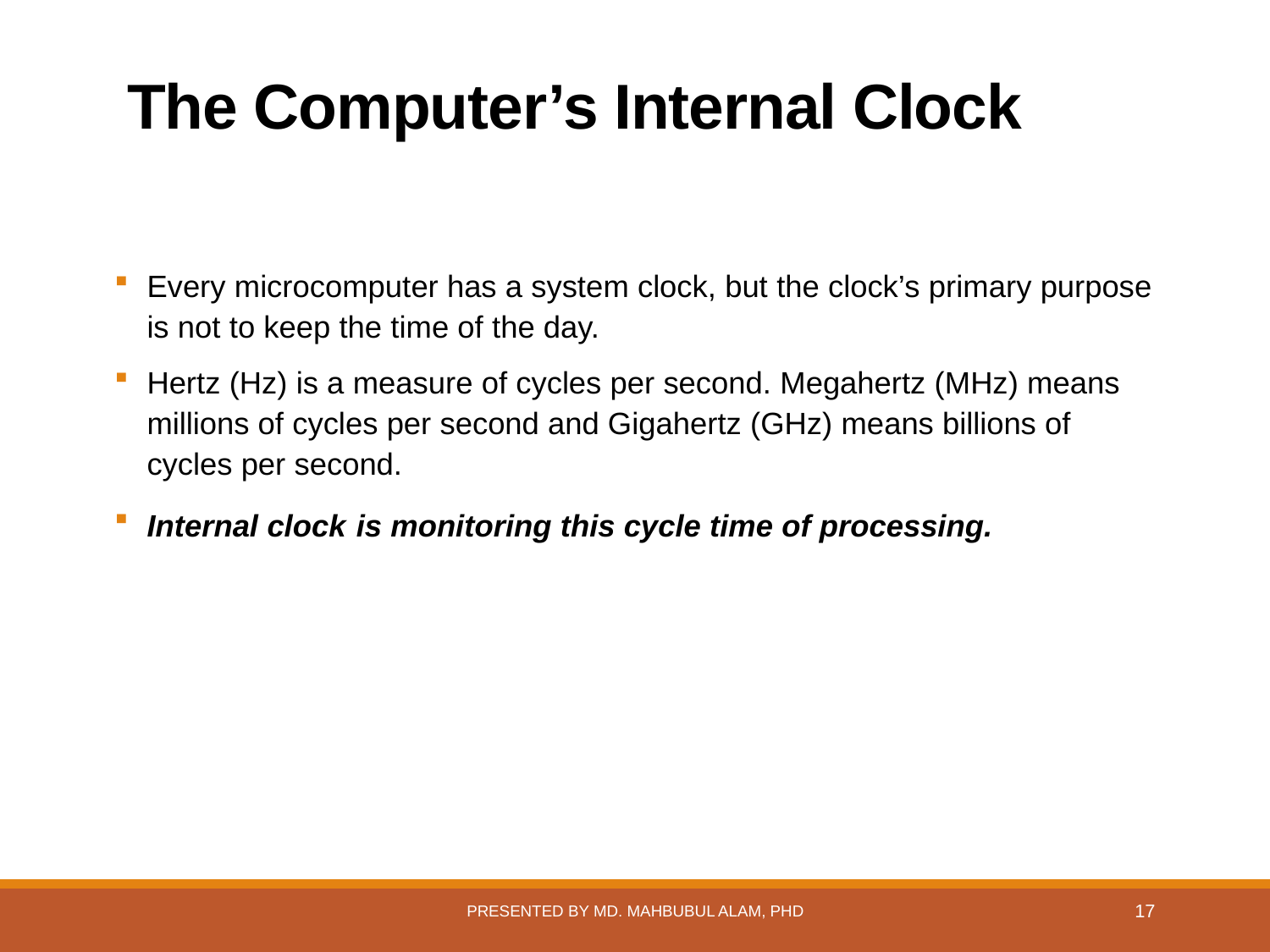

# The Computer’s Internal Clock
Every microcomputer has a system clock, but the clock’s primary purpose is not to keep the time of the day.
Hertz (Hz) is a measure of cycles per second. Megahertz (MHz) means millions of cycles per second and Gigahertz (GHz) means billions of cycles per second.
Internal clock is monitoring this cycle time of processing.
Presented by Md. Mahbubul Alam, PhD
17